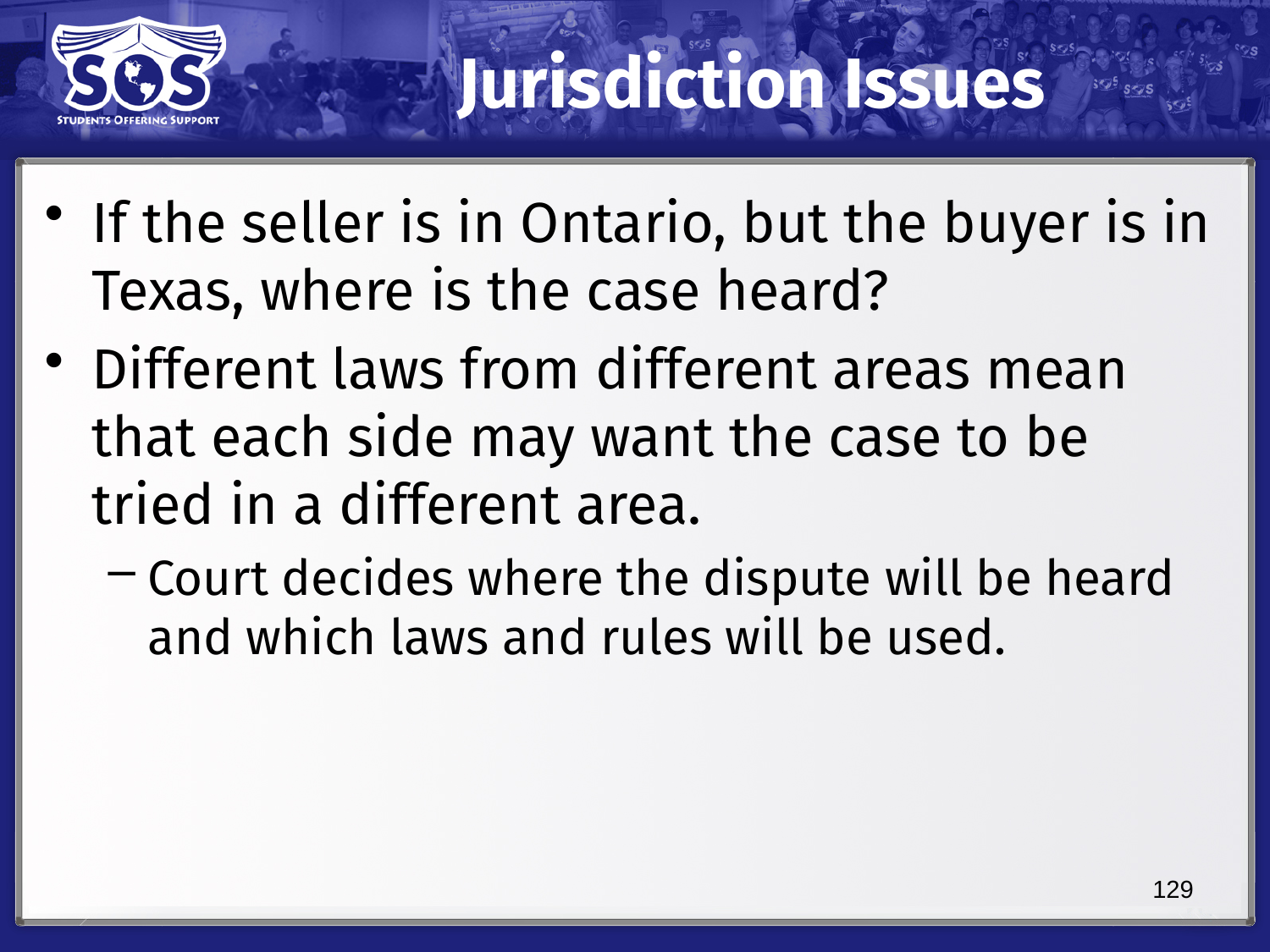

# Jurisdiction Issues
If the seller is in Ontario, but the buyer is in Texas, where is the case heard?
Different laws from different areas mean that each side may want the case to be tried in a different area.
Court decides where the dispute will be heard and which laws and rules will be used.
129